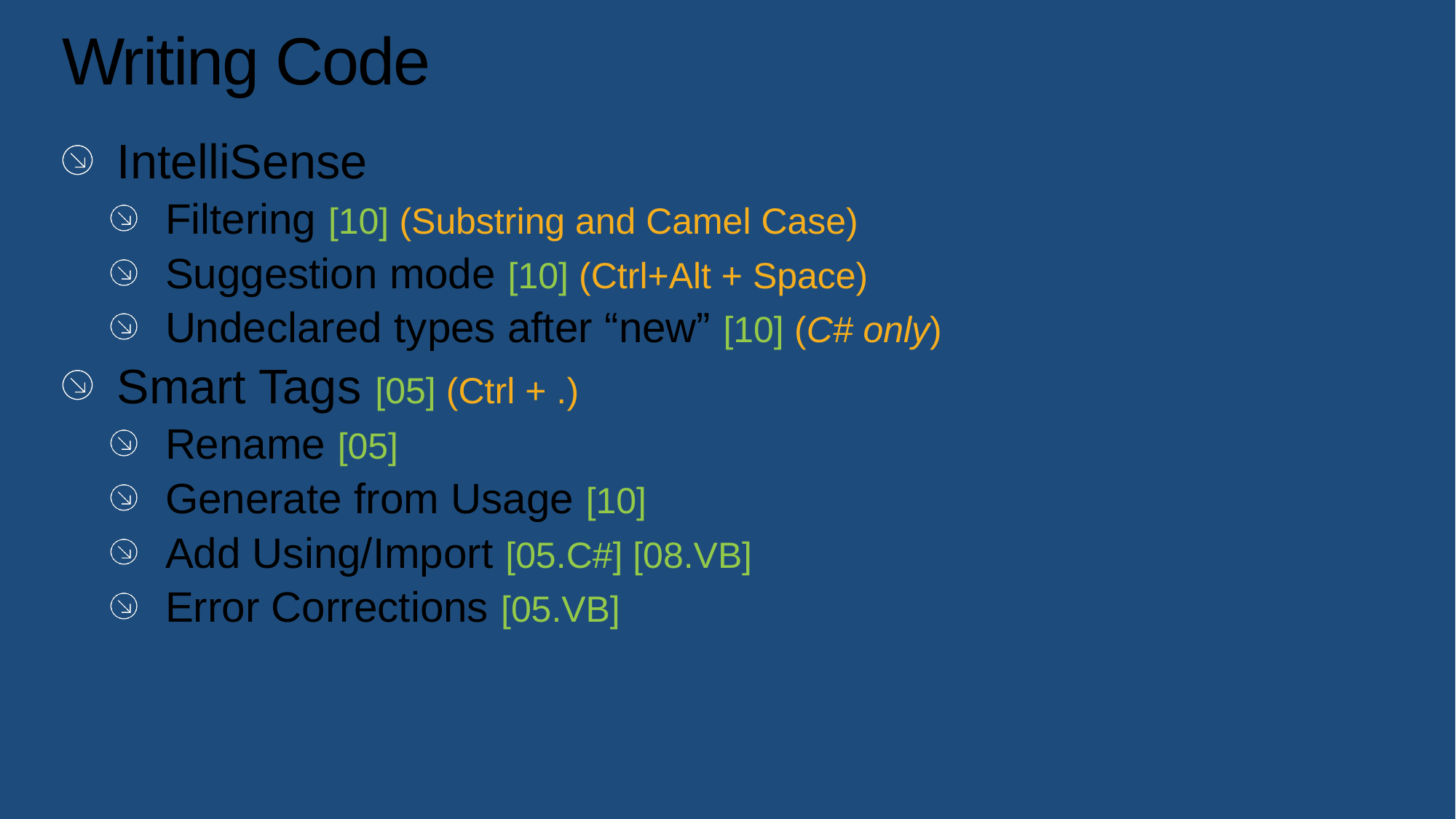

# Writing Code
IntelliSense
Filtering [10] (Substring and Camel Case)
Suggestion mode [10] (Ctrl+Alt + Space)
Undeclared types after “new” [10] (C# only)
Smart Tags [05] (Ctrl + .)
Rename [05]
Generate from Usage [10]
Add Using/Import [05.C#] [08.VB]
Error Corrections [05.VB]